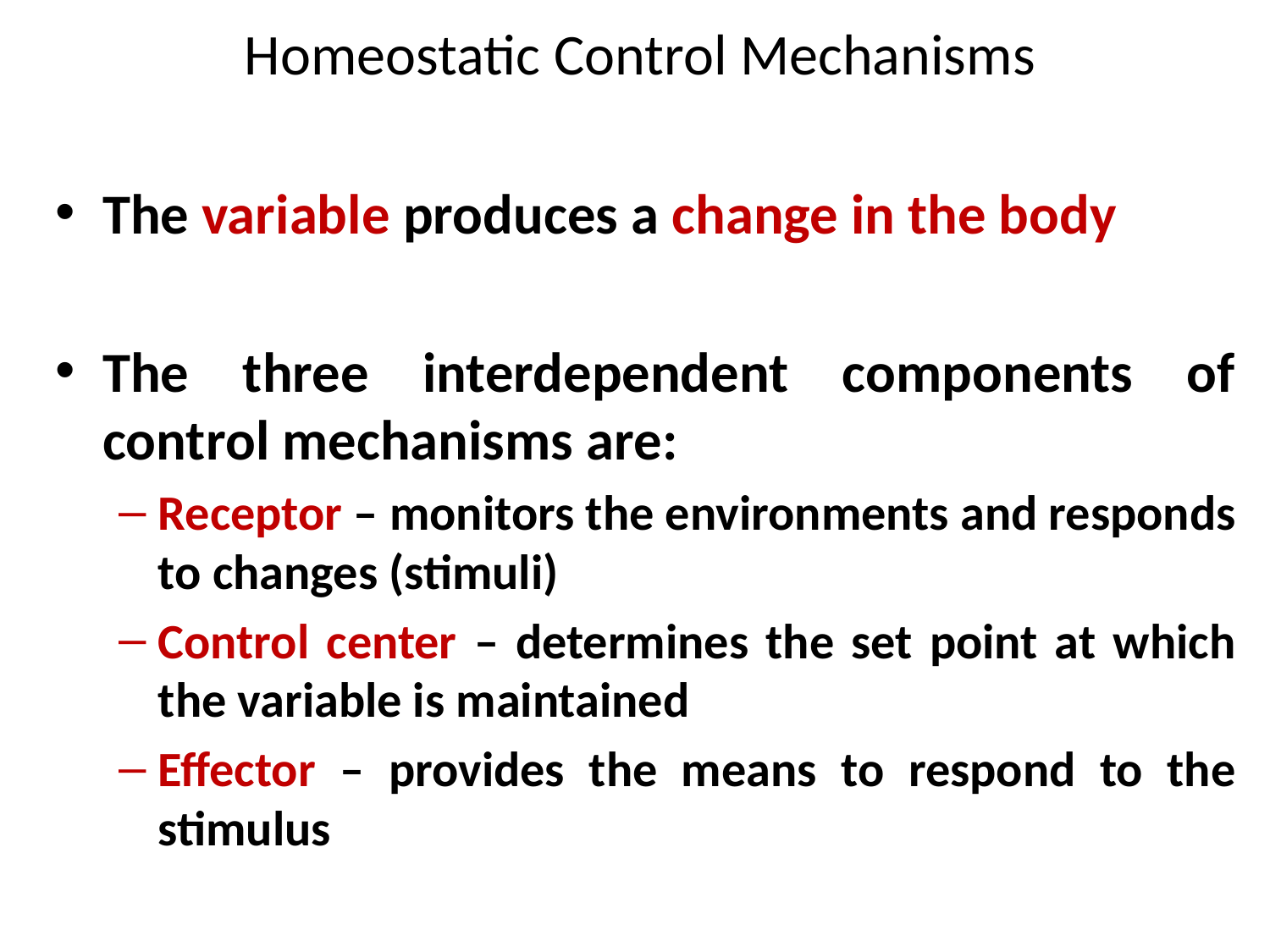

# Homeostatic Control Mechanisms
The variable produces a change in the body

The three interdependent components of control mechanisms are:
Receptor – monitors the environments and responds to changes (stimuli)
Control center – determines the set point at which the variable is maintained
Effector – provides the means to respond to the stimulus